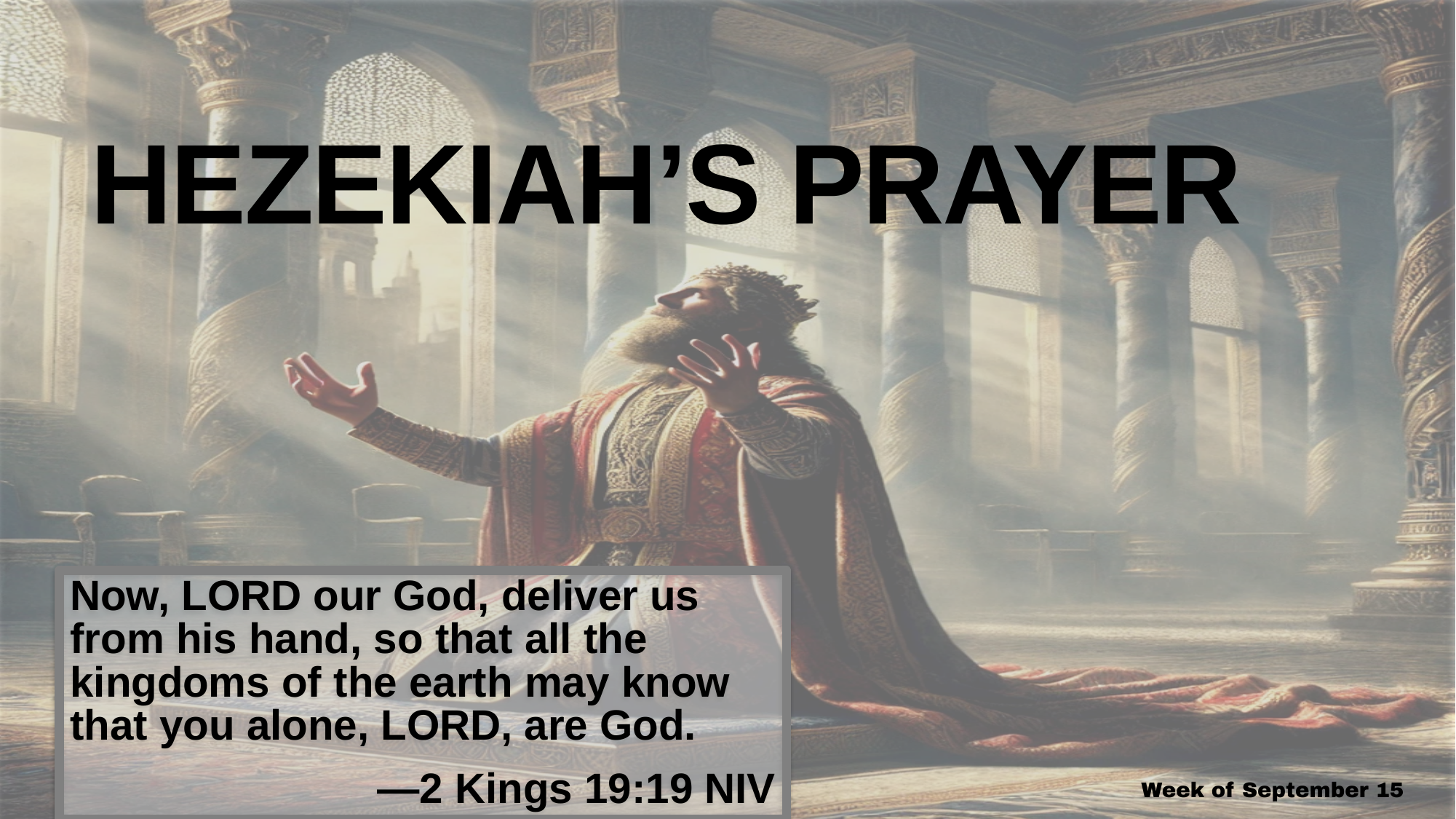

# HEZEKIAH’S PRAYER
Now, LORD our God, deliver us from his hand, so that all the kingdoms of the earth may know that you alone, LORD, are God.
—2 Kings 19:19 NIV
Week of September 15